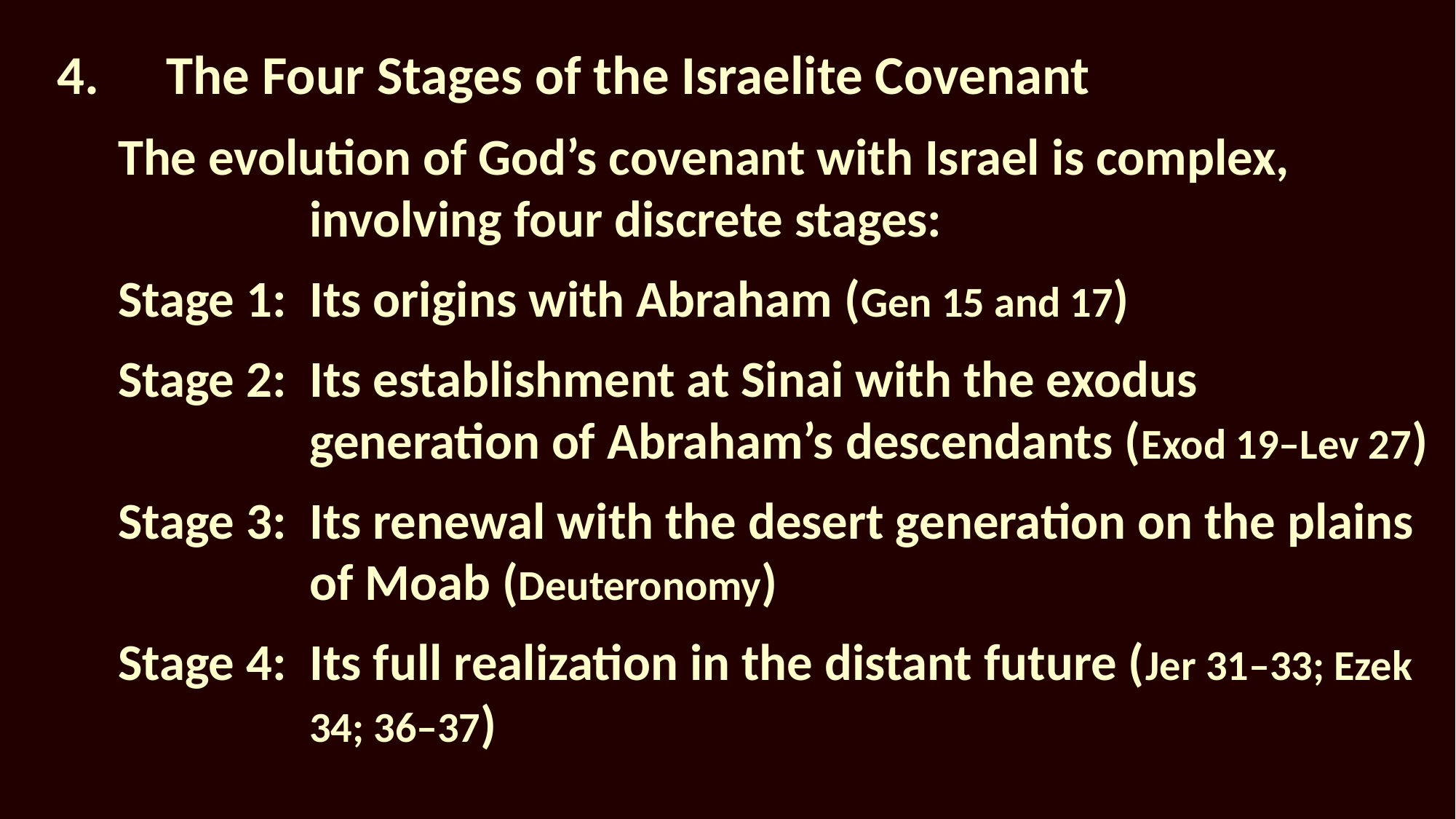

4.	The Four Stages of the Israelite Covenant
The evolution of God’s covenant with Israel is complex, involving four discrete stages:
Stage 1:	Its origins with Abraham (Gen 15 and 17)
Stage 2:	Its establishment at Sinai with the exodus generation of Abraham’s descendants (Exod 19–Lev 27)
Stage 3:	Its renewal with the desert generation on the plains of Moab (Deuteronomy)
Stage 4:	Its full realization in the distant future (Jer 31–33; Ezek 34; 36–37)